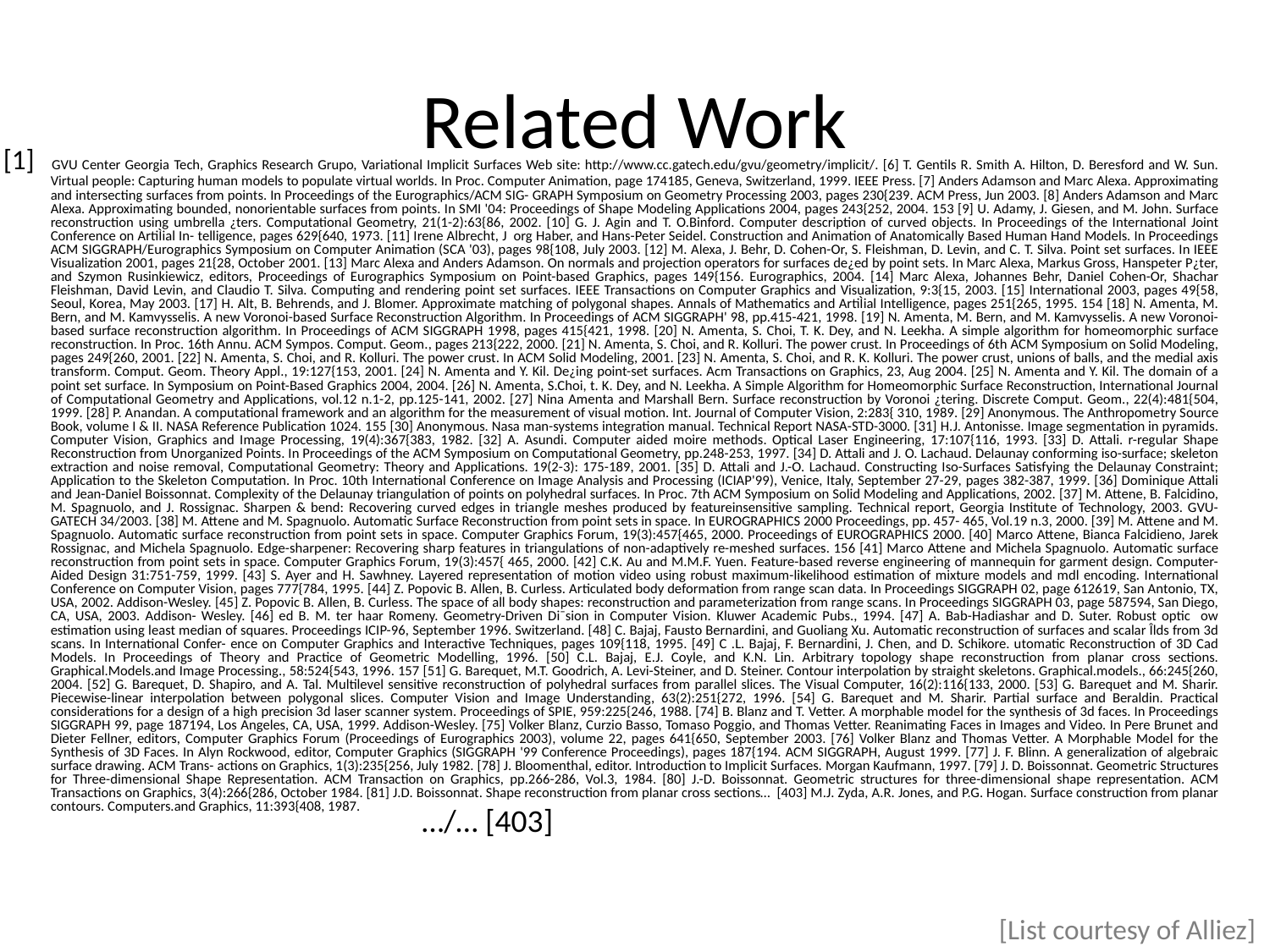

# Related Work
[1] 	GVU Center Georgia Tech, Graphics Research Grupo, Variational Implicit Surfaces Web site: http://www.cc.gatech.edu/gvu/geometry/implicit/. [6] T. Gentils R. Smith A. Hilton, D. Beresford and W. Sun. Virtual people: Capturing human models to populate virtual worlds. In Proc. Computer Animation, page 174185, Geneva, Switzerland, 1999. IEEE Press. [7] Anders Adamson and Marc Alexa. Approximating and intersecting surfaces from points. In Proceedings of the Eurographics/ACM SIG- GRAPH Symposium on Geometry Processing 2003, pages 230{239. ACM Press, Jun 2003. [8] Anders Adamson and Marc Alexa. Approximating bounded, nonorientable surfaces from points. In SMI '04: Proceedings of Shape Modeling Applications 2004, pages 243{252, 2004. 153 [9] U. Adamy, J. Giesen, and M. John. Surface reconstruction using umbrella ¿ters. Computational Geometry, 21(1-2):63{86, 2002. [10] G. J. Agin and T. O.Binford. Computer description of curved objects. In Proceedings of the International Joint Conference on ArtiÌial In- telligence, pages 629{640, 1973. [11] Irene Albrecht, Jorg Haber, and Hans-Peter Seidel. Construction and Animation of Anatomically Based Human Hand Models. In Proceedings ACM SIGGRAPH/Eurographics Symposium on Computer Animation (SCA '03), pages 98{108, July 2003. [12] M. Alexa, J. Behr, D. Cohen-Or, S. Fleishman, D. Levin, and C. T. Silva. Point set surfaces. In IEEE Visualization 2001, pages 21{28, October 2001. [13] Marc Alexa and Anders Adamson. On normals and projection operators for surfaces de¿ed by point sets. In Marc Alexa, Markus Gross, Hanspeter P¿ter, and Szymon Rusinkiewicz, editors, Proceedings of Eurographics Symposium on Point-based Graphics, pages 149{156. Eurographics, 2004. [14] Marc Alexa, Johannes Behr, Daniel Cohen-Or, Shachar Fleishman, David Levin, and Claudio T. Silva. Computing and rendering point set surfaces. IEEE Transactions on Computer Graphics and Visualization, 9:3{15, 2003. [15] International 2003, pages 49{58, Seoul, Korea, May 2003. [17] H. Alt, B. Behrends, and J. Blomer. Approximate matching of polygonal shapes. Annals of Mathematics and ArtiÌial Intelligence, pages 251{265, 1995. 154 [18] N. Amenta, M. Bern, and M. Kamvysselis. A new Voronoi-based Surface Reconstruction Algorithm. In Proceedings of ACM SIGGRAPH' 98, pp.415-421, 1998. [19] N. Amenta, M. Bern, and M. Kamvysselis. A new Voronoi-based surface reconstruction algorithm. In Proceedings of ACM SIGGRAPH 1998, pages 415{421, 1998. [20] N. Amenta, S. Choi, T. K. Dey, and N. Leekha. A simple algorithm for homeomorphic surface reconstruction. In Proc. 16th Annu. ACM Sympos. Comput. Geom., pages 213{222, 2000. [21] N. Amenta, S. Choi, and R. Kolluri. The power crust. In Proceedings of 6th ACM Symposium on Solid Modeling, pages 249{260, 2001. [22] N. Amenta, S. Choi, and R. Kolluri. The power crust. In ACM Solid Modeling, 2001. [23] N. Amenta, S. Choi, and R. K. Kolluri. The power crust, unions of balls, and the medial axis transform. Comput. Geom. Theory Appl., 19:127{153, 2001. [24] N. Amenta and Y. Kil. De¿ing point-set surfaces. Acm Transactions on Graphics, 23, Aug 2004. [25] N. Amenta and Y. Kil. The domain of a point set surface. In Symposium on Point-Based Graphics 2004, 2004. [26] N. Amenta, S.Choi, t. K. Dey, and N. Leekha. A Simple Algorithm for Homeomorphic Surface Reconstruction, International Journal of Computational Geometry and Applications, vol.12 n.1-2, pp.125-141, 2002. [27] Nina Amenta and Marshall Bern. Surface reconstruction by Voronoi ¿tering. Discrete Comput. Geom., 22(4):481{504, 1999. [28] P. Anandan. A computational framework and an algorithm for the measurement of visual motion. Int. Journal of Computer Vision, 2:283{ 310, 1989. [29] Anonymous. The Anthropometry Source Book, volume I & II. NASA Reference Publication 1024. 155 [30] Anonymous. Nasa man-systems integration manual. Technical Report NASA-STD-3000. [31] H.J. Antonisse. Image segmentation in pyramids. Computer Vision, Graphics and Image Processing, 19(4):367{383, 1982. [32] A. Asundi. Computer aided moire methods. Optical Laser Engineering, 17:107{116, 1993. [33] D. Attali. r-regular Shape Reconstruction from Unorganized Points. In Proceedings of the ACM Symposium on Computational Geometry, pp.248-253, 1997. [34] D. Attali and J. O. Lachaud. Delaunay conforming iso-surface; skeleton extraction and noise removal, Computational Geometry: Theory and Applications. 19(2-3): 175-189, 2001. [35] D. Attali and J.-O. Lachaud. Constructing Iso-Surfaces Satisfying the Delaunay Constraint; Application to the Skeleton Computation. In Proc. 10th International Conference on Image Analysis and Processing (ICIAP'99), Venice, Italy, September 27-29, pages 382-387, 1999. [36] Dominique Attali and Jean-Daniel Boissonnat. Complexity of the Delaunay triangulation of points on polyhedral surfaces. In Proc. 7th ACM Symposium on Solid Modeling and Applications, 2002. [37] M. Attene, B. Falcidino, M. Spagnuolo, and J. Rossignac. Sharpen & bend: Recovering curved edges in triangle meshes produced by featureinsensitive sampling. Technical report, Georgia Institute of Technology, 2003. GVU-GATECH 34/2003. [38] M. Attene and M. Spagnuolo. Automatic Surface Reconstruction from point sets in space. In EUROGRAPHICS 2000 Proceedings, pp. 457- 465, Vol.19 n.3, 2000. [39] M. Attene and M. Spagnuolo. Automatic surface reconstruction from point sets in space. Computer Graphics Forum, 19(3):457{465, 2000. Proceedings of EUROGRAPHICS 2000. [40] Marco Attene, Bianca Falcidieno, Jarek Rossignac, and Michela Spagnuolo. Edge-sharpener: Recovering sharp features in triangulations of non-adaptively re-meshed surfaces. 156 [41] Marco Attene and Michela Spagnuolo. Automatic surface reconstruction from point sets in space. Computer Graphics Forum, 19(3):457{ 465, 2000. [42] C.K. Au and M.M.F. Yuen. Feature-based reverse engineering of mannequin for garment design. Computer-Aided Design 31:751-759, 1999. [43] S. Ayer and H. Sawhney. Layered representation of motion video using robust maximum-likelihood estimation of mixture models and mdl encoding. International Conference on Computer Vision, pages 777{784, 1995. [44] Z. Popovic B. Allen, B. Curless. Articulated body deformation from range scan data. In Proceedings SIGGRAPH 02, page 612619, San Antonio, TX, USA, 2002. Addison-Wesley. [45] Z. Popovic B. Allen, B. Curless. The space of all body shapes: reconstruction and parameterization from range scans. In Proceedings SIGGRAPH 03, page 587594, San Diego, CA, USA, 2003. Addison- Wesley. [46] ed B. M. ter haar Romeny. Geometry-Driven Di¯sion in Computer Vision. Kluwer Academic Pubs., 1994. [47] A. Bab-Hadiashar and D. Suter. Robust optic  ow estimation using least median of squares. Proceedings ICIP-96, September 1996. Switzerland. [48] C. Bajaj, Fausto Bernardini, and Guoliang Xu. Automatic reconstruction of surfaces and scalar Îlds from 3d scans. In International Confer- ence on Computer Graphics and Interactive Techniques, pages 109{118, 1995. [49] C .L. Bajaj, F. Bernardini, J. Chen, and D. Schikore. utomatic Reconstruction of 3D Cad Models. In Proceedings of Theory and Practice of Geometric Modelling, 1996. [50] C.L. Bajaj, E.J. Coyle, and K.N. Lin. Arbitrary topology shape reconstruction from planar cross sections. Graphical.Models.and Image Processing., 58:524{543, 1996. 157 [51] G. Barequet, M.T. Goodrich, A. Levi-Steiner, and D. Steiner. Contour interpolation by straight skeletons. Graphical.models., 66:245{260, 2004. [52] G. Barequet, D. Shapiro, and A. Tal. Multilevel sensitive reconstruction of polyhedral surfaces from parallel slices. The Visual Computer, 16(2):116{133, 2000. [53] G. Barequet and M. Sharir. Piecewise-linear interpolation between polygonal slices. Computer Vision and Image Understanding, 63(2):251{272, 1996. [54] G. Barequet and M. Sharir. Partial surface and Beraldin. Practical considerations for a design of a high precision 3d laser scanner system. Proceedings of SPIE, 959:225{246, 1988. [74] B. Blanz and T. Vetter. A morphable model for the synthesis of 3d faces. In Proceedings SIGGRAPH 99, page 187194, Los Angeles, CA, USA, 1999. Addison-Wesley. [75] Volker Blanz, Curzio Basso, Tomaso Poggio, and Thomas Vetter. Reanimating Faces in Images and Video. In Pere Brunet and Dieter Fellner, editors, Computer Graphics Forum (Proceedings of Eurographics 2003), volume 22, pages 641{650, September 2003. [76] Volker Blanz and Thomas Vetter. A Morphable Model for the Synthesis of 3D Faces. In Alyn Rockwood, editor, Computer Graphics (SIGGRAPH '99 Conference Proceedings), pages 187{194. ACM SIGGRAPH, August 1999. [77] J. F. Blinn. A generalization of algebraic surface drawing. ACM Trans- actions on Graphics, 1(3):235{256, July 1982. [78] J. Bloomenthal, editor. Introduction to Implicit Surfaces. Morgan Kaufmann, 1997. [79] J. D. Boissonnat. Geometric Structures for Three-dimensional Shape Representation. ACM Transaction on Graphics, pp.266-286, Vol.3, 1984. [80] J.-D. Boissonnat. Geometric structures for three-dimensional shape representation. ACM Transactions on Graphics, 3(4):266{286, October 1984. [81] J.D. Boissonnat. Shape reconstruction from planar cross sections…  [403] M.J. Zyda, A.R. Jones, and P.G. Hogan. Surface construction from planar contours. Computers.and Graphics, 11:393{408, 1987.
…/… [403]
[List courtesy of Alliez]